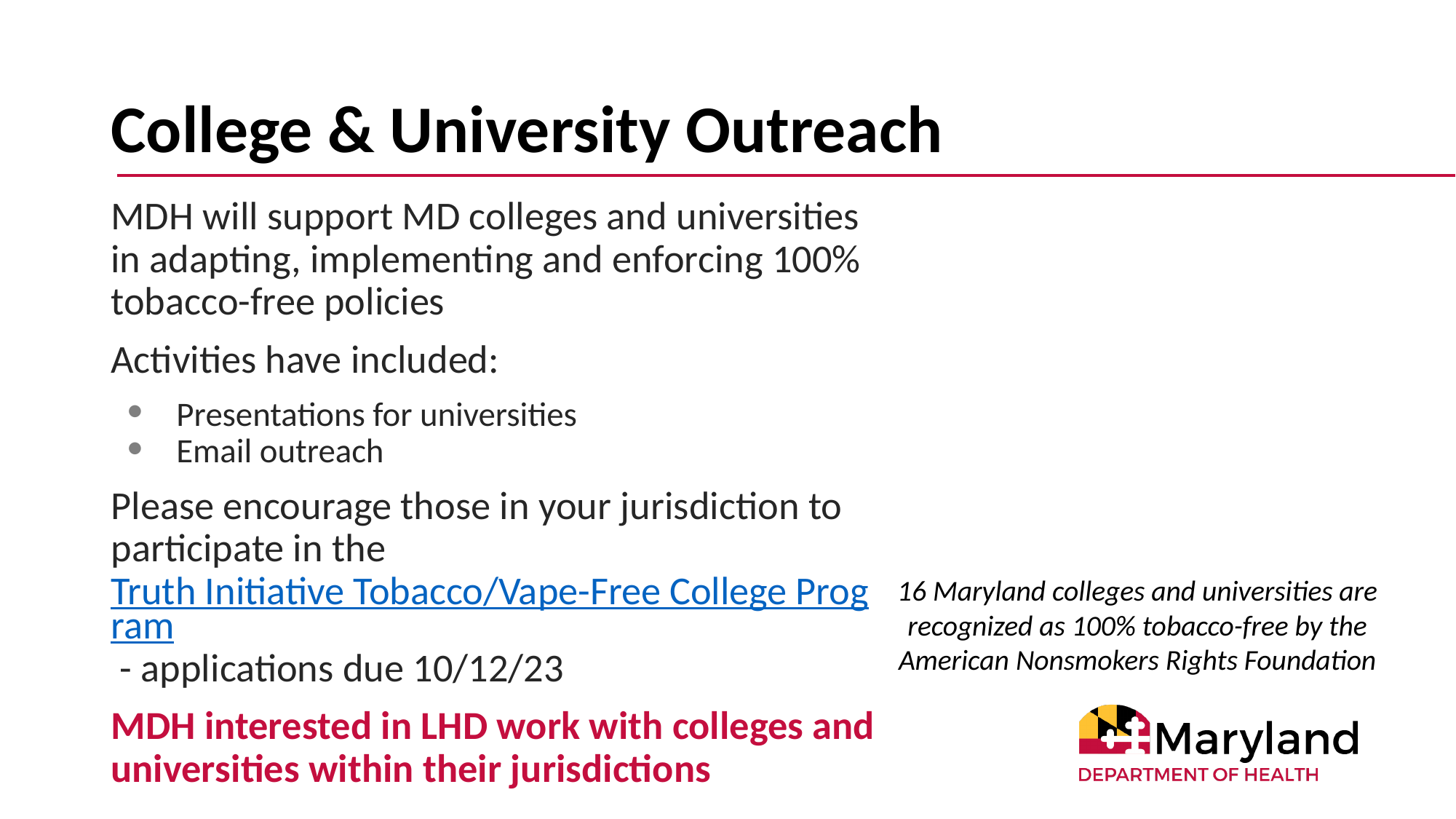

# College & University Outreach
MDH will support MD colleges and universities in adapting, implementing and enforcing 100% tobacco-free policies
Activities have included:
Presentations for universities
Email outreach
Please encourage those in your jurisdiction to participate in the Truth Initiative Tobacco/Vape-Free College Program - applications due 10/12/23
MDH interested in LHD work with colleges and universities within their jurisdictions
16 Maryland colleges and universities are recognized as 100% tobacco-free by the American Nonsmokers Rights Foundation